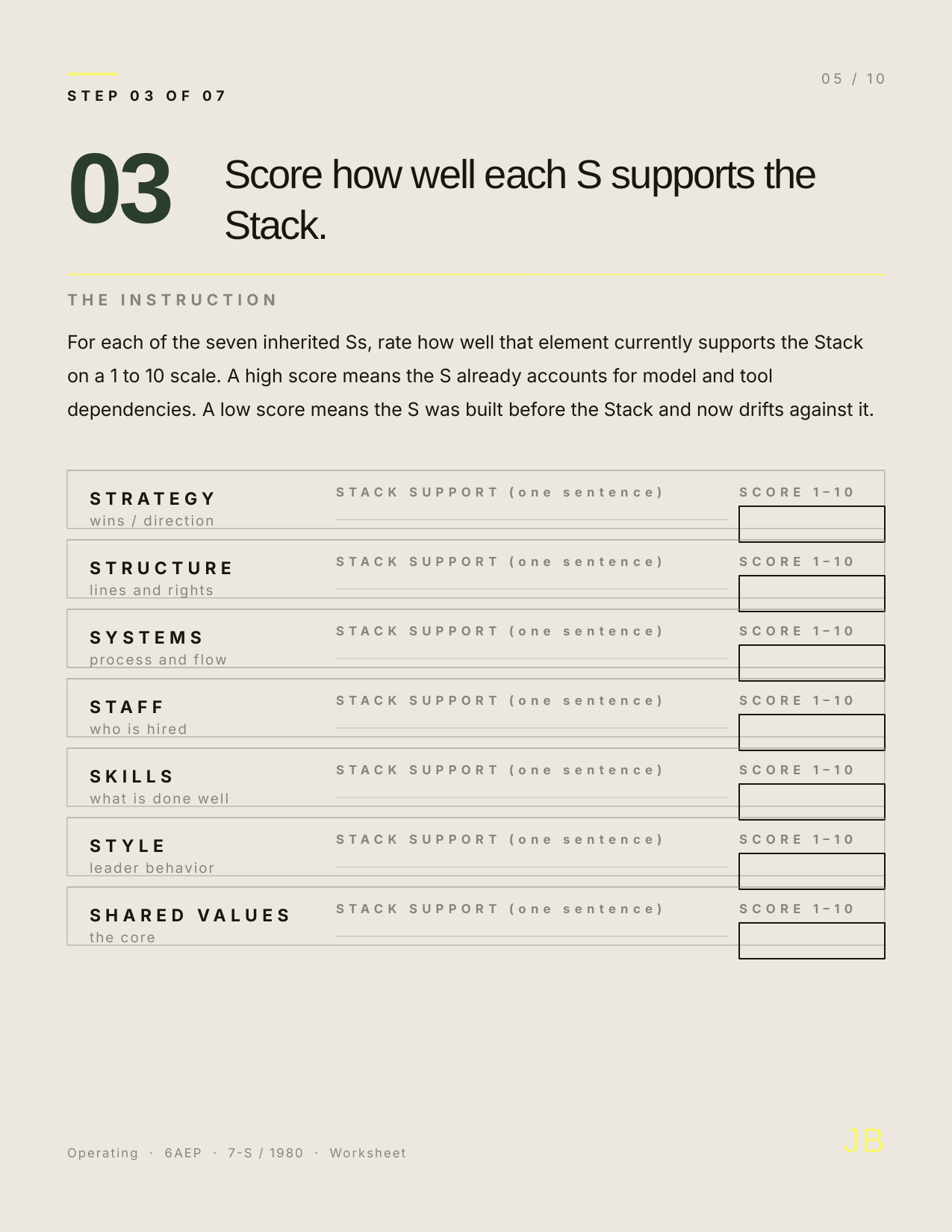

05 / 10

STEP 03 OF 07
03
Score how well each S supports the Stack.

THE INSTRUCTION
For each of the seven inherited Ss, rate how well that element currently supports the Stack on a 1 to 10 scale. A high score means the S already accounts for model and tool dependencies. A low score means the S was built before the Stack and now drifts against it.

STACK SUPPORT (one sentence)
SCORE 1–10
STRATEGY
wins / direction

STACK SUPPORT (one sentence)
SCORE 1–10
STRUCTURE
lines and rights

STACK SUPPORT (one sentence)
SCORE 1–10
SYSTEMS
process and flow

STACK SUPPORT (one sentence)
SCORE 1–10
STAFF
who is hired

STACK SUPPORT (one sentence)
SCORE 1–10
SKILLS
what is done well

STACK SUPPORT (one sentence)
SCORE 1–10
STYLE
leader behavior

STACK SUPPORT (one sentence)
SCORE 1–10
SHARED VALUES
the core

JB
Operating  ·  6AEP  ·  7-S / 1980  ·  Worksheet